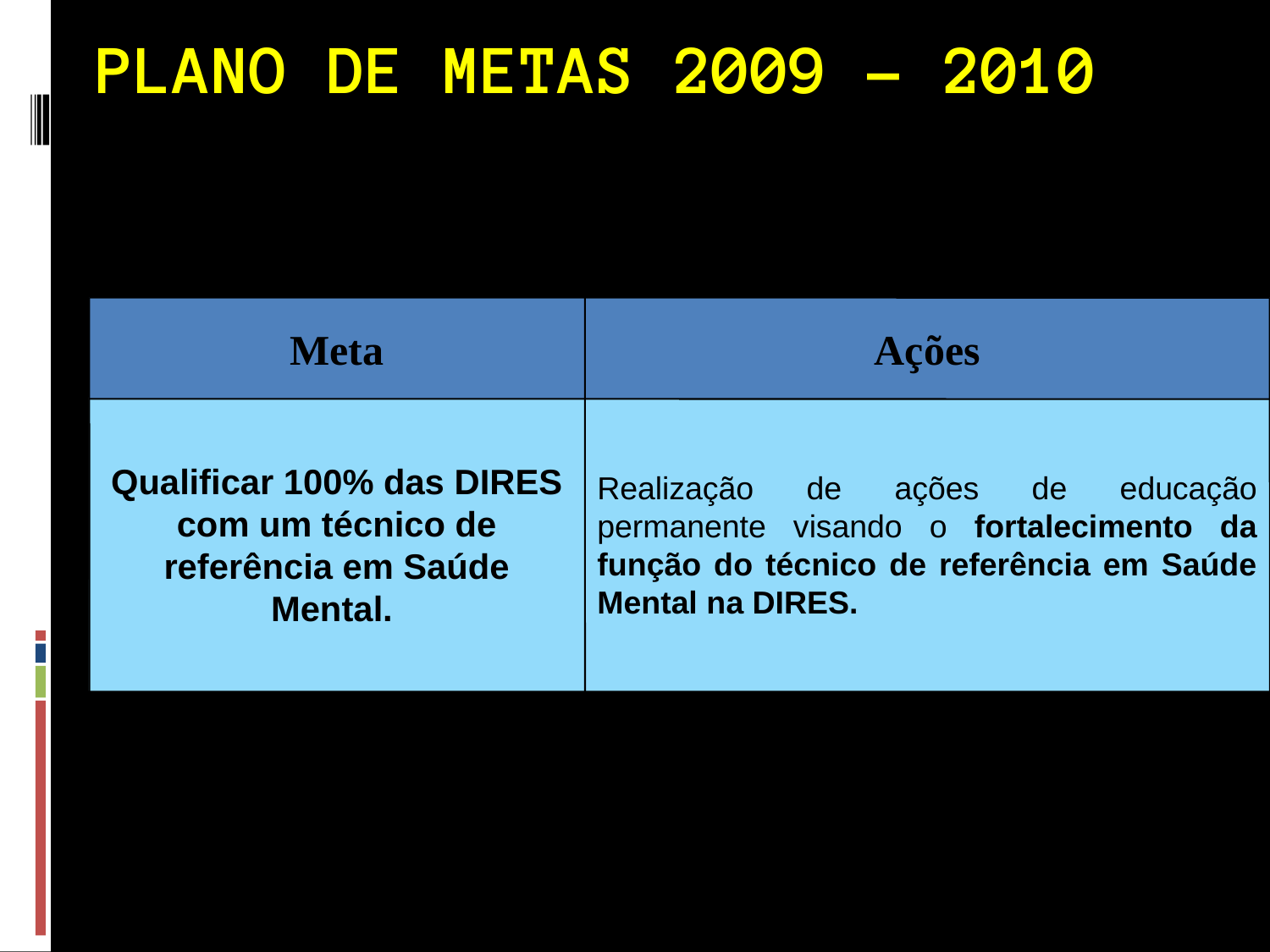

PLANO DE METAS 2009 - 2010
Meta

Ações

Qualificar 100% das DIRES com um técnico de referência em Saúde Mental.
Realização de ações de educação permanente visando o fortalecimento da função do técnico de referência em Saúde Mental na DIRES.